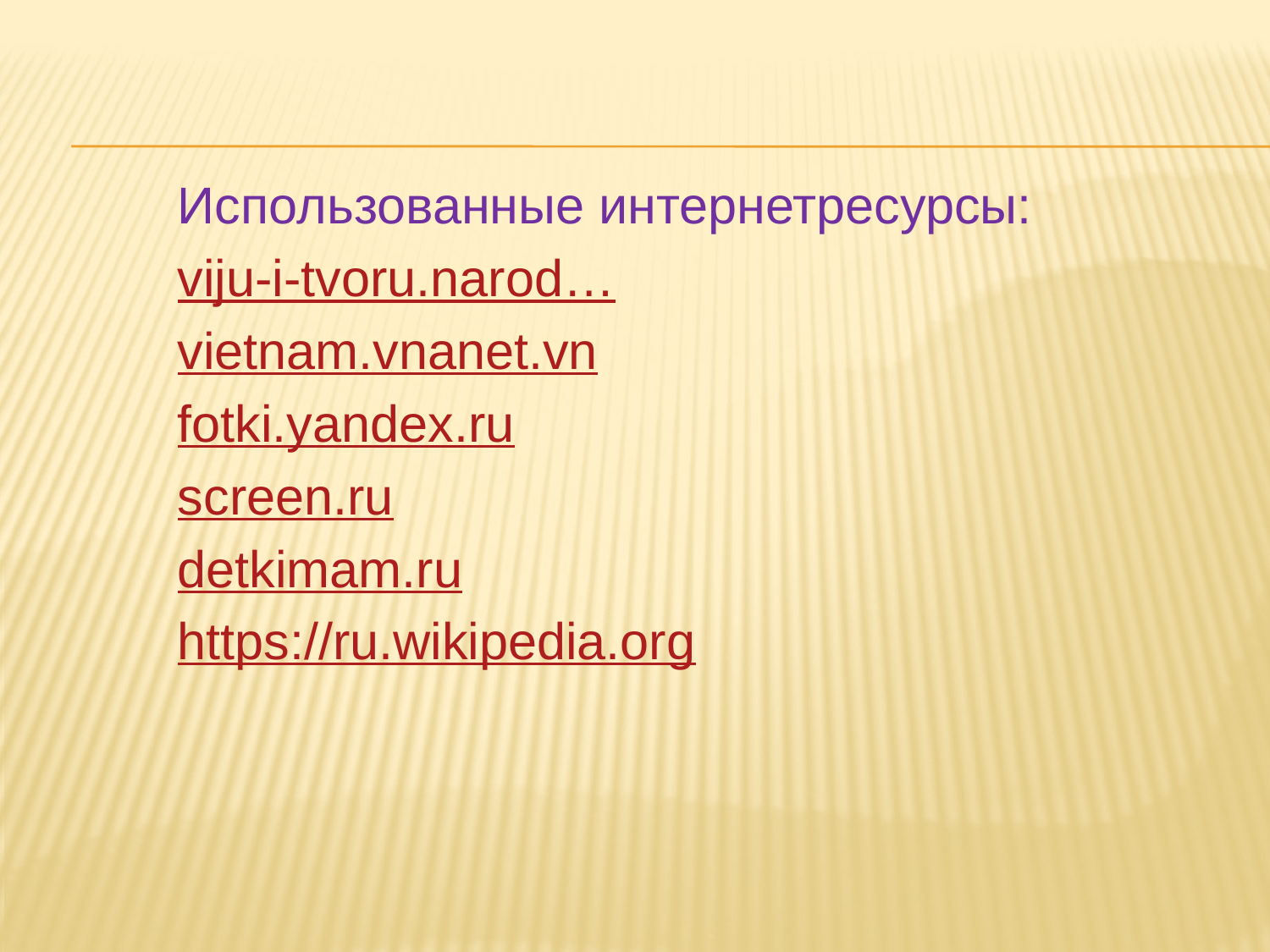

Использованные интернетресурсы:
viju-i-tvoru.narod…
vietnam.vnanet.vn
fotki.yandex.ru
screen.ru
detkimam.ru
https://ru.wikipedia.org